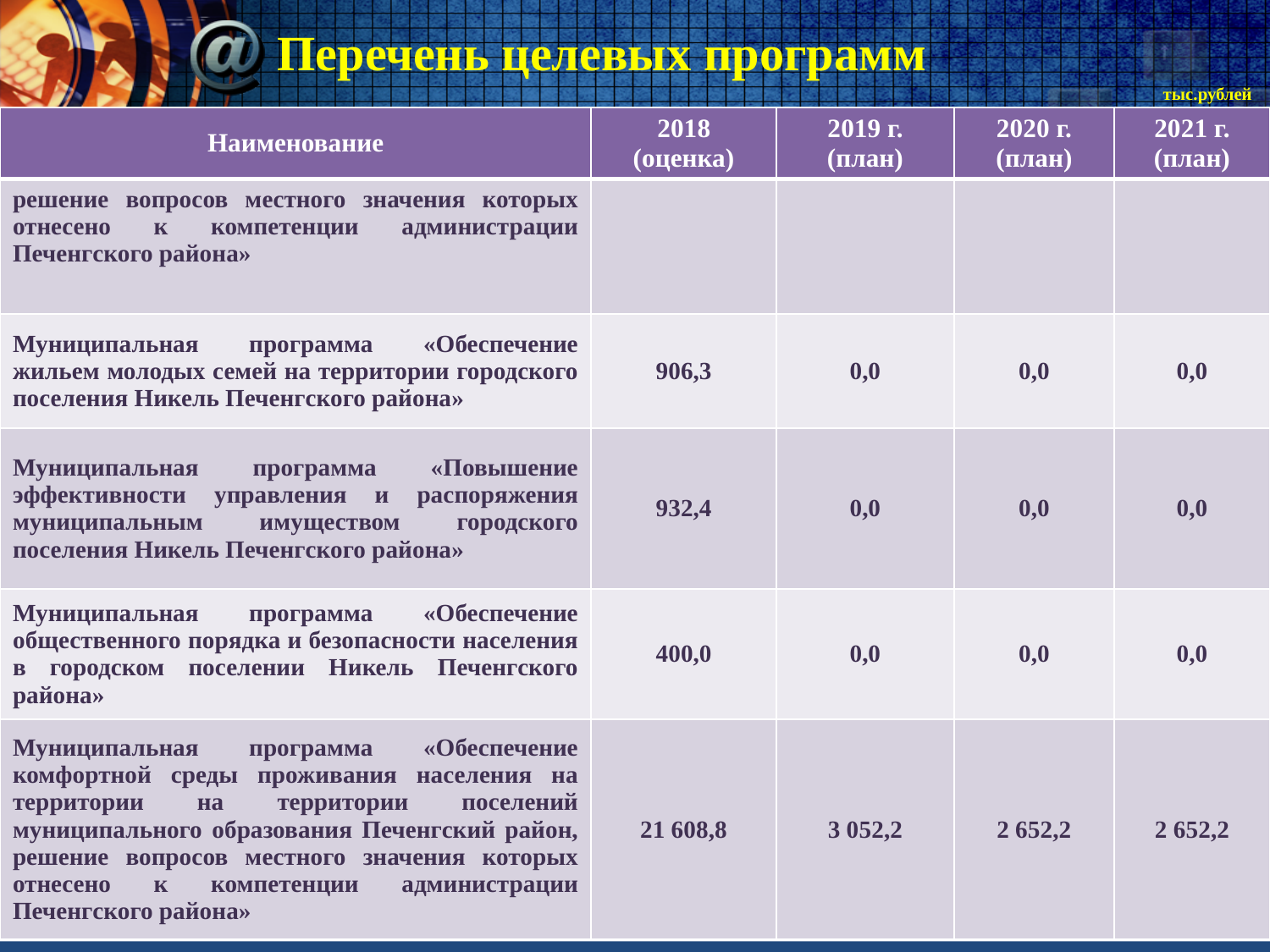

Перечень целевых программ
тыс.рублей
| Наименование | 2018 (оценка) | 2019 г. (план) | 2020 г. (план) | 2021 г. (план) |
| --- | --- | --- | --- | --- |
| решение вопросов местного значения которых отнесено к компетенции администрации Печенгского района» |  |  |  |  |
| Муниципальная программа «Обеспечение жильем молодых семей на территории городского поселения Никель Печенгского района» | 906,3 | 0,0 | 0,0 | 0,0 |
| Муниципальная программа «Повышение эффективности управления и распоряжения муниципальным имуществом городского поселения Никель Печенгского района» | 932,4 | 0,0 | 0,0 | 0,0 |
| Муниципальная программа «Обеспечение общественного порядка и безопасности населения в городском поселении Никель Печенгского района» | 400,0 | 0,0 | 0,0 | 0,0 |
| Муниципальная программа «Обеспечение комфортной среды проживания населения на территории на территории поселений муниципального образования Печенгский район, решение вопросов местного значения которых отнесено к компетенции администрации Печенгского района» | 21 608,8 | 3 052,2 | 2 652,2 | 2 652,2 |